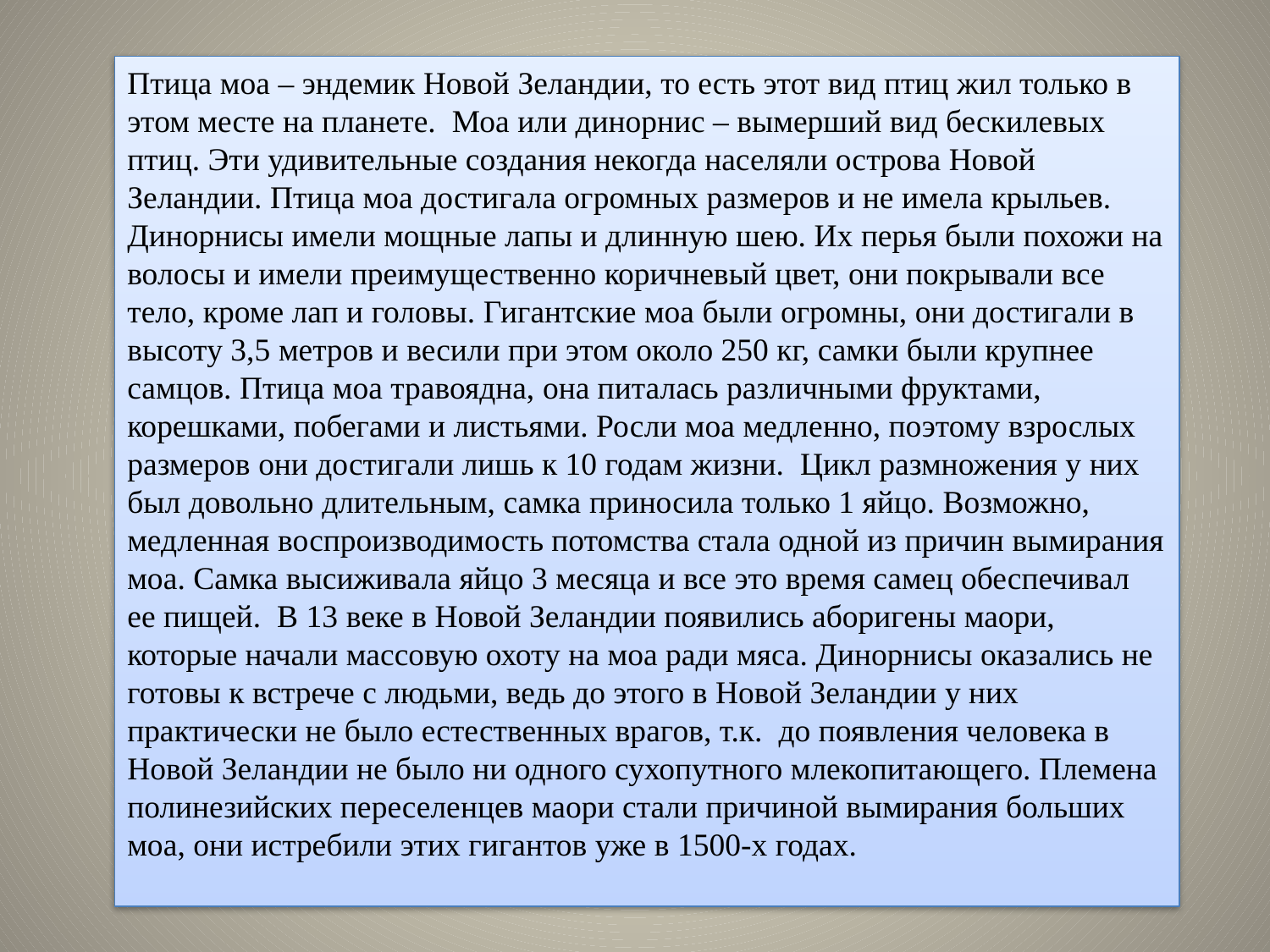

Птица моа – эндемик Новой Зеландии, то есть этот вид птиц жил только в этом месте на планете.  Моа или динорнис – вымерший вид бескилевых птиц. Эти удивительные создания некогда населяли острова Новой Зеландии. Птица моа достигала огромных размеров и не имела крыльев. Динорнисы имели мощные лапы и длинную шею. Их перья были похожи на волосы и имели преимущественно коричневый цвет, они покрывали все тело, кроме лап и головы. Гигантские моа были огромны, они достигали в высоту 3,5 метров и весили при этом около 250 кг, самки были крупнее самцов. Птица моа травоядна, она питалась различными фруктами, корешками, побегами и листьями. Росли моа медленно, поэтому взрослых размеров они достигали лишь к 10 годам жизни.  Цикл размножения у них был довольно длительным, самка приносила только 1 яйцо. Возможно, медленная воспроизводимость потомства стала одной из причин вымирания моа. Самка высиживала яйцо 3 месяца и все это время самец обеспечивал ее пищей.  В 13 веке в Новой Зеландии появились аборигены маори, которые начали массовую охоту на моа ради мяса. Динорнисы оказались не готовы к встрече с людьми, ведь до этого в Новой Зеландии у них практически не было естественных врагов, т.к.  до появления человека в Новой Зеландии не было ни одного сухопутного млекопитающего. Племена полинезийских переселенцев маори стали причиной вымирания больших моа, они истребили этих гигантов уже в 1500-х годах.